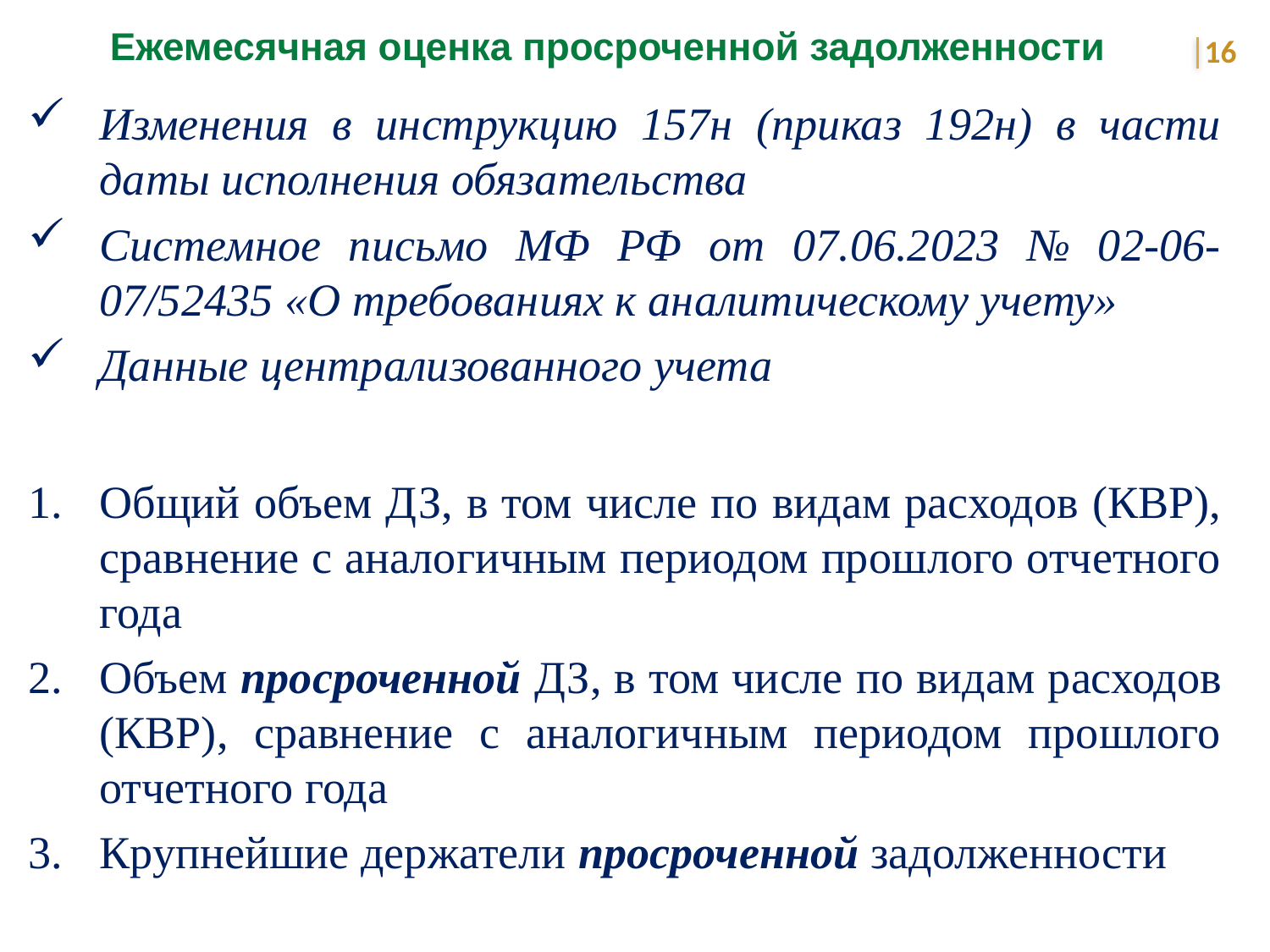

Ежемесячная оценка просроченной задолженности
16
Изменения в инструкцию 157н (приказ 192н) в части даты исполнения обязательства
Системное письмо МФ РФ от 07.06.2023 № 02-06-07/52435 «О требованиях к аналитическому учету»
Данные централизованного учета
Общий объем ДЗ, в том числе по видам расходов (КВР), сравнение с аналогичным периодом прошлого отчетного года
Объем просроченной ДЗ, в том числе по видам расходов (КВР), сравнение с аналогичным периодом прошлого отчетного года
Крупнейшие держатели просроченной задолженности